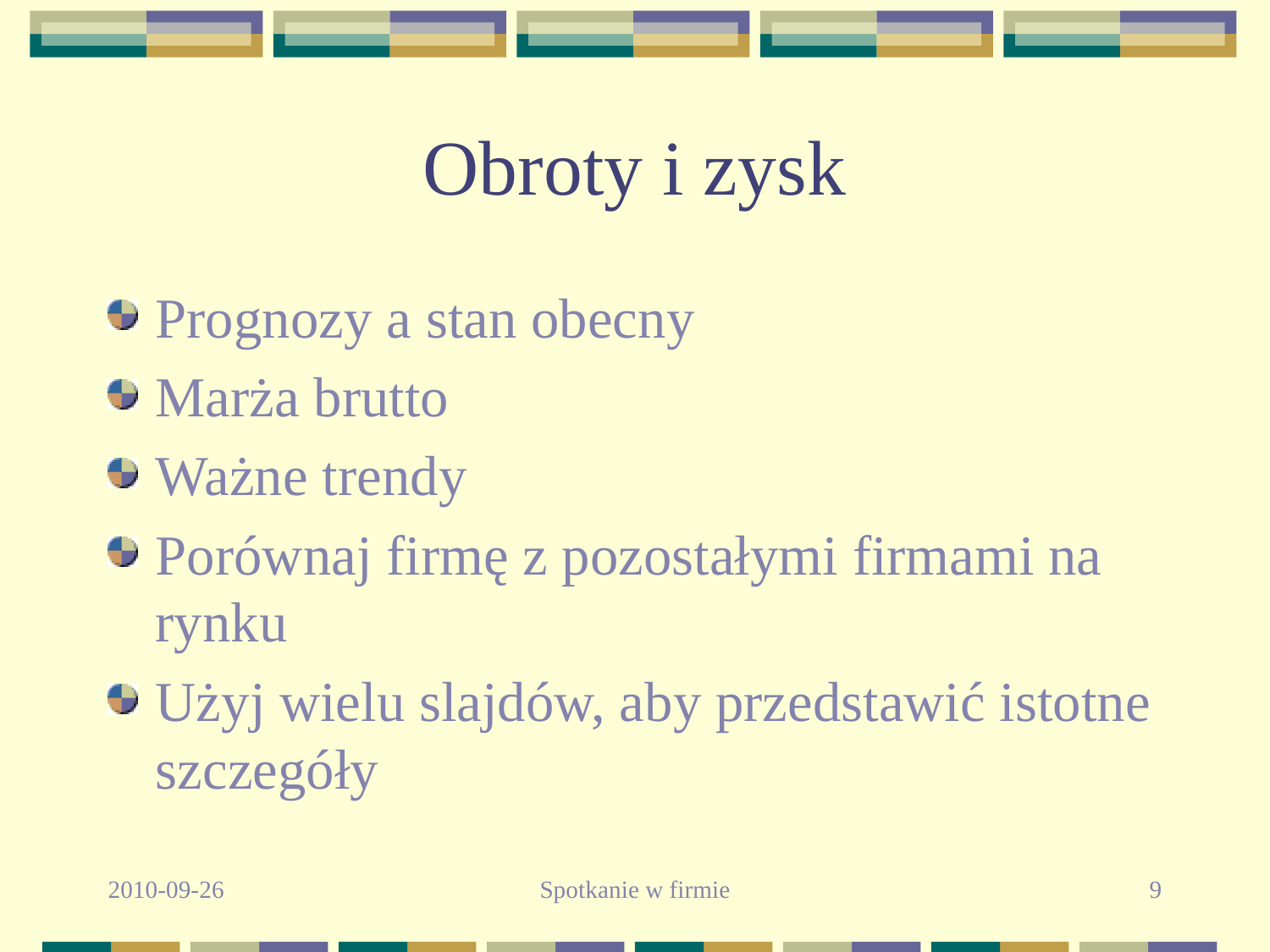

# Obroty i zysk
Prognozy a stan obecny
Marża brutto
Ważne trendy
Porównaj firmę z pozostałymi firmami na rynku
Użyj wielu slajdów, aby przedstawić istotne szczegóły
2010-09-26
Spotkanie w firmie
9